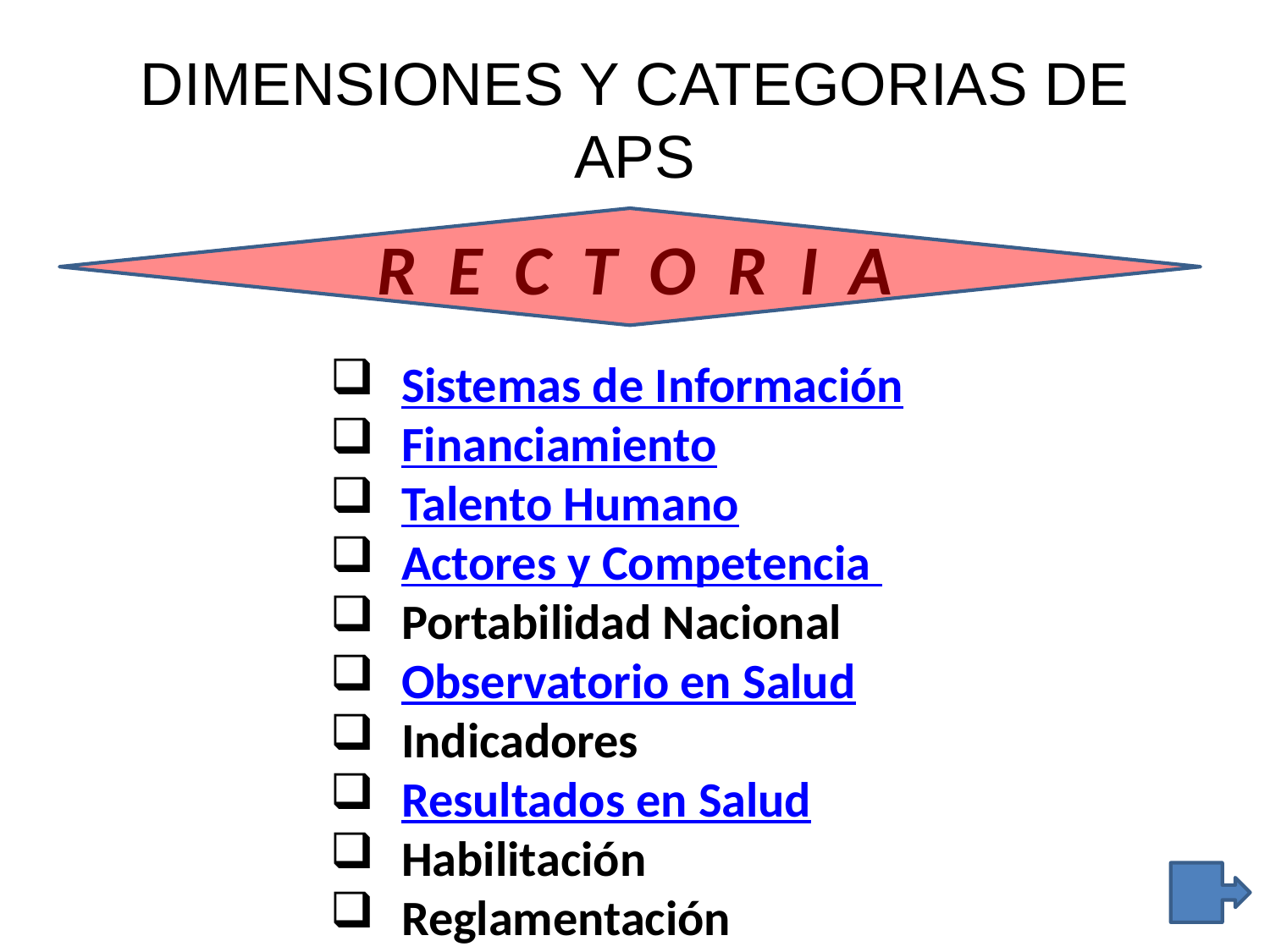

# DIMENSIONES Y CATEGORIAS DE APS

R  E  C  T  O  R  I  A
Sistemas de Información
Financiamiento
Talento Humano
Actores y Competencia
Portabilidad Nacional
Observatorio en Salud
Indicadores
Resultados en Salud
Habilitación
Reglamentación